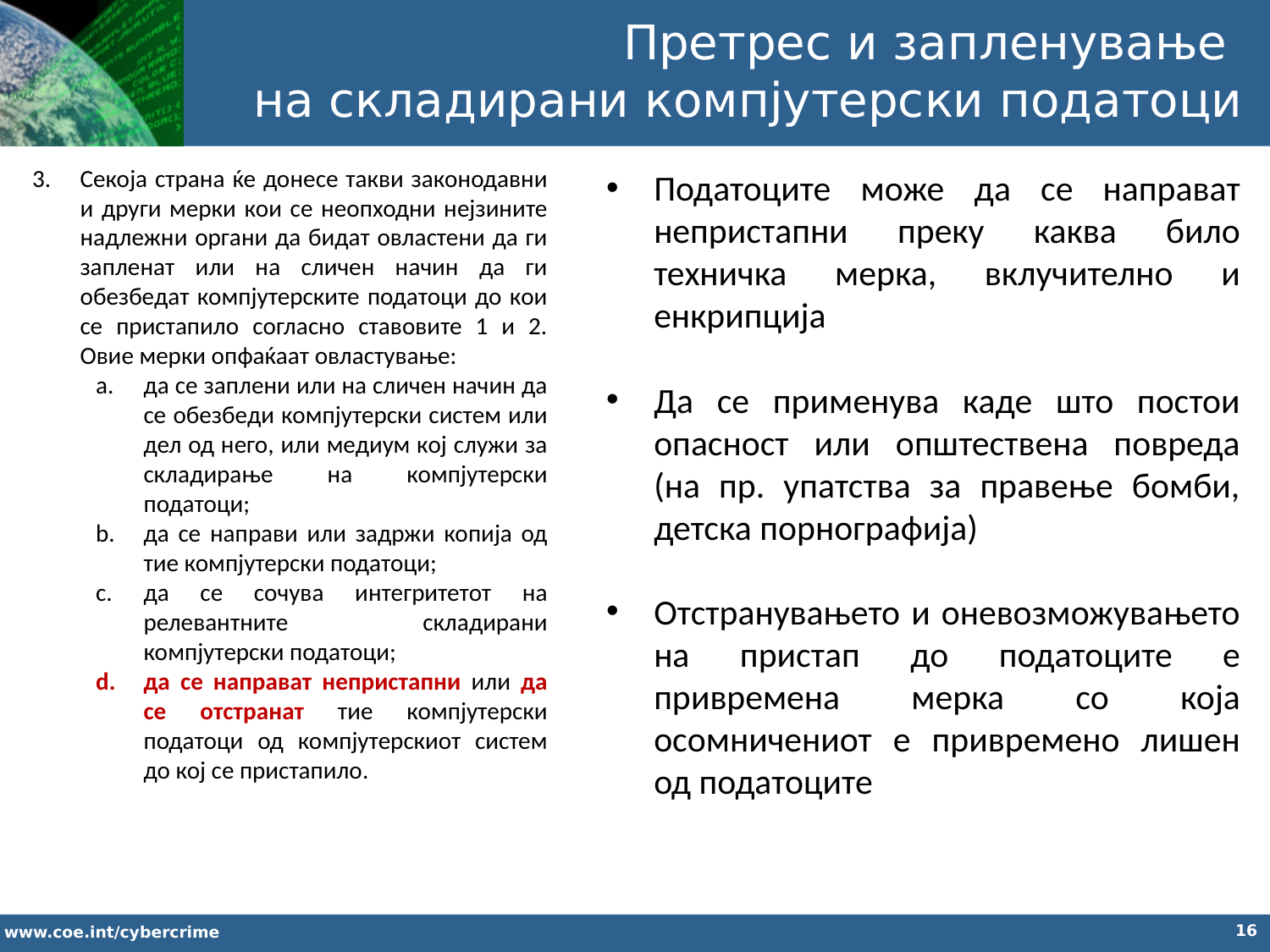

Претрес и запленување
на складирани компјутерски податоци
Секоја страна ќе донесе такви законодавни и други мерки кои се неопходни нејзините надлежни органи да бидат овластени да ги запленат или на сличен начин да ги обезбедат компјутерските податоци до кои се пристапило согласно ставовите 1 и 2. Овие мерки опфаќаат овластување:
да се заплени или на сличен начин да се обезбеди компјутерски систем или дел од него, или медиум кој служи за складирање на компјутерски податоци;
да се направи или задржи копија од тие компјутерски податоци;
да се сочува интегритетот на релевантните складирани компјутерски податоци;
да се направат непристапни или да се отстранат тие компјутерски податоци од компјутерскиот систем до кој се пристапило.
Податоците може да се направат непристапни преку каква било техничка мерка, вклучително и енкрипција

Да се применува каде што постои опасност или општествена повреда (на пр. упатства за правење бомби, детска порнографија)

Отстранувањето и оневозможувањето на пристап до податоците е привремена мерка со која осомничениот е привремено лишен од податоците